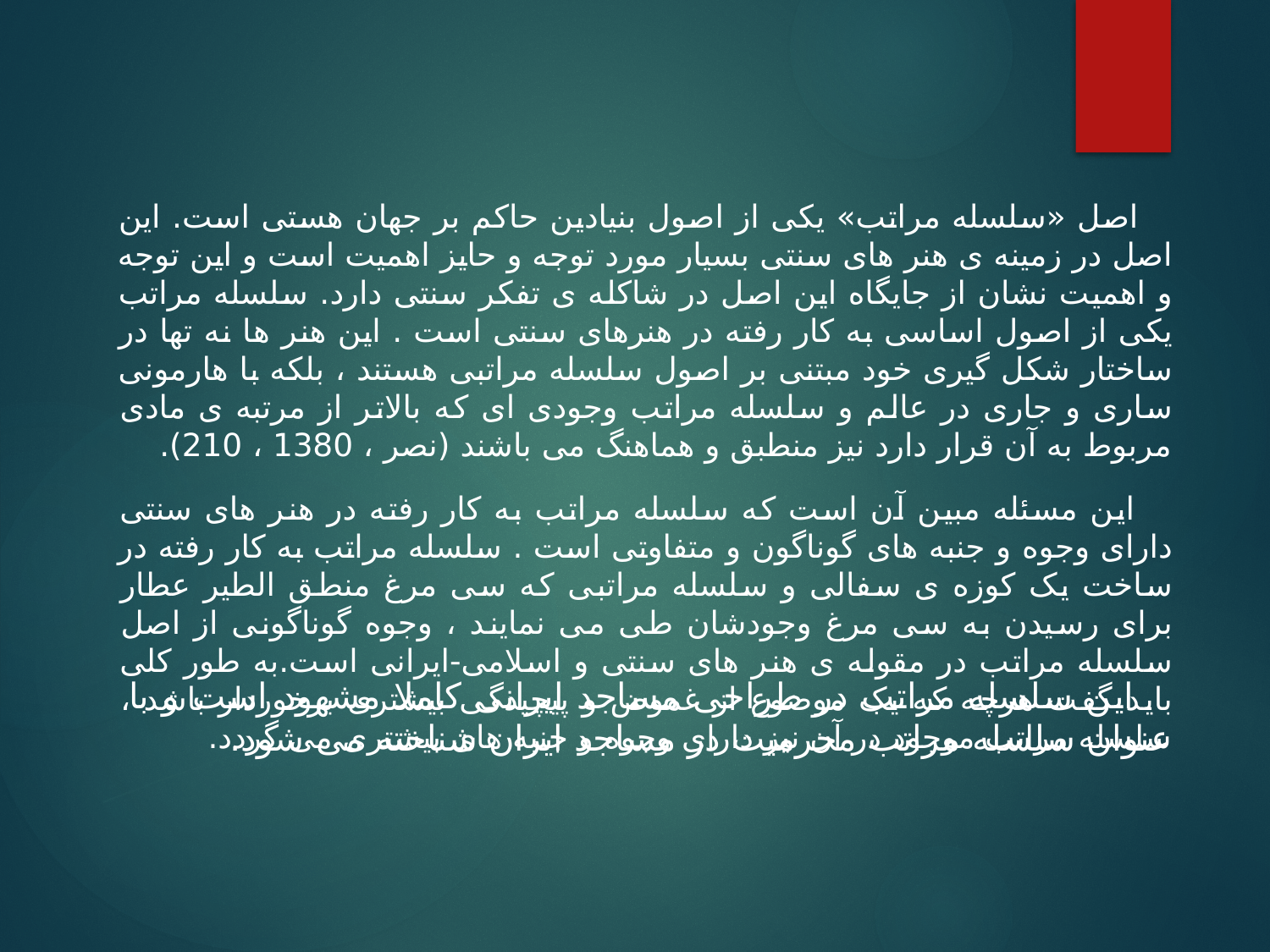

اصل «سلسله مراتب» یکی از اصول بنیادین حاکم بر جهان هستی است. این اصل در زمینه ی هنر های سنتی بسیار مورد توجه و حایز اهمیت است و این توجه و اهمیت نشان از جایگاه این اصل در شاکله ی تفکر سنتی دارد. سلسله مراتب یکی از اصول اساسی به کار رفته در هنرهای سنتی است . این هنر ها نه تها در ساختار شکل گیری خود مبتنی بر اصول سلسله مراتبی هستند ، بلکه با هارمونی ساری و جاری در عالم و سلسله مراتب وجودی ای که بالاتر از مرتبه ی مادی مربوط به آن قرار دارد نیز منطبق و هماهنگ می باشند (نصر ، 1380 ، 210).

   این مسئله مبین آن است که سلسله مراتب به کار رفته در هنر های سنتی دارای وجوه و جنبه های گوناگون و متفاوتی است . سلسله مراتب به کار رفته در ساخت یک کوزه ی سفالی و سلسله مراتبی که سی مرغ منطق الطیر عطار برای رسیدن به سی مرغ وجودشان طی می نمایند ، وجوه گوناگونی از اصل سلسله مراتب در مقوله ی هنر های سنتی و اسلامی-ایرانی است.به طور کلی باید گفت هرچه که یک موضوع از غموض و پیچیدگی بیشتری برخوردار باشد ، سلسله مراتب موجود در آن نیز دارای وجوه و جنبه های بیشتری می گردد.
   این سلسله مراتب در طراحی مساجد ایرانی کاملا مشهود است و با عنوان سلسله مراتب محرمیت در مساجد ایران شناخته می شود.